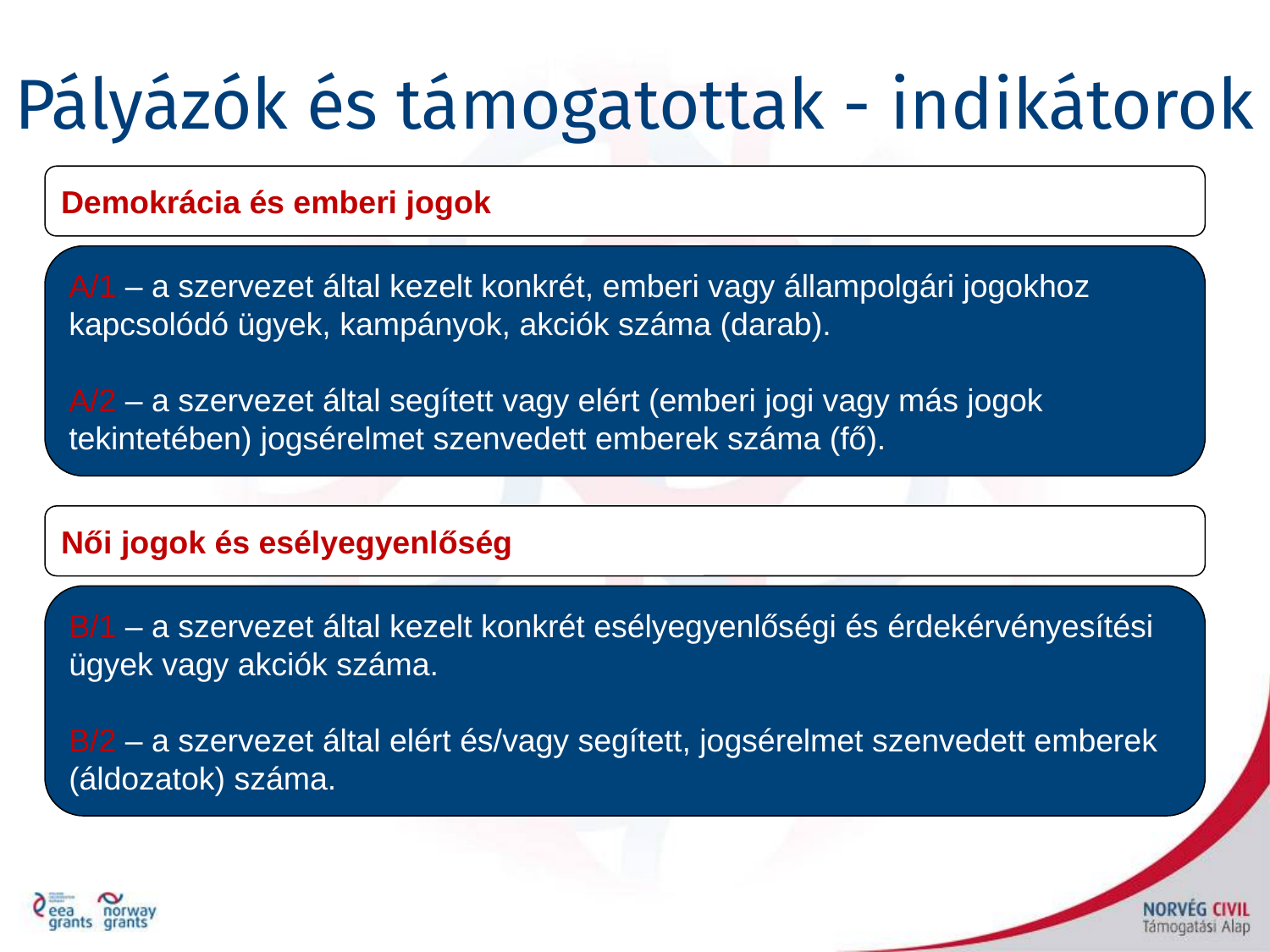

Pályázók és támogatottak - indikátorok
Demokrácia és emberi jogok
A/1 – a szervezet által kezelt konkrét, emberi vagy állampolgári jogokhoz kapcsolódó ügyek, kampányok, akciók száma (darab).
A/2 – a szervezet által segített vagy elért (emberi jogi vagy más jogok tekintetében) jogsérelmet szenvedett emberek száma (fő).
Női jogok és esélyegyenlőség
B/1 – a szervezet által kezelt konkrét esélyegyenlőségi és érdekérvényesítési ügyek vagy akciók száma.
B/2 – a szervezet által elért és/vagy segített, jogsérelmet szenvedett emberek (áldozatok) száma.